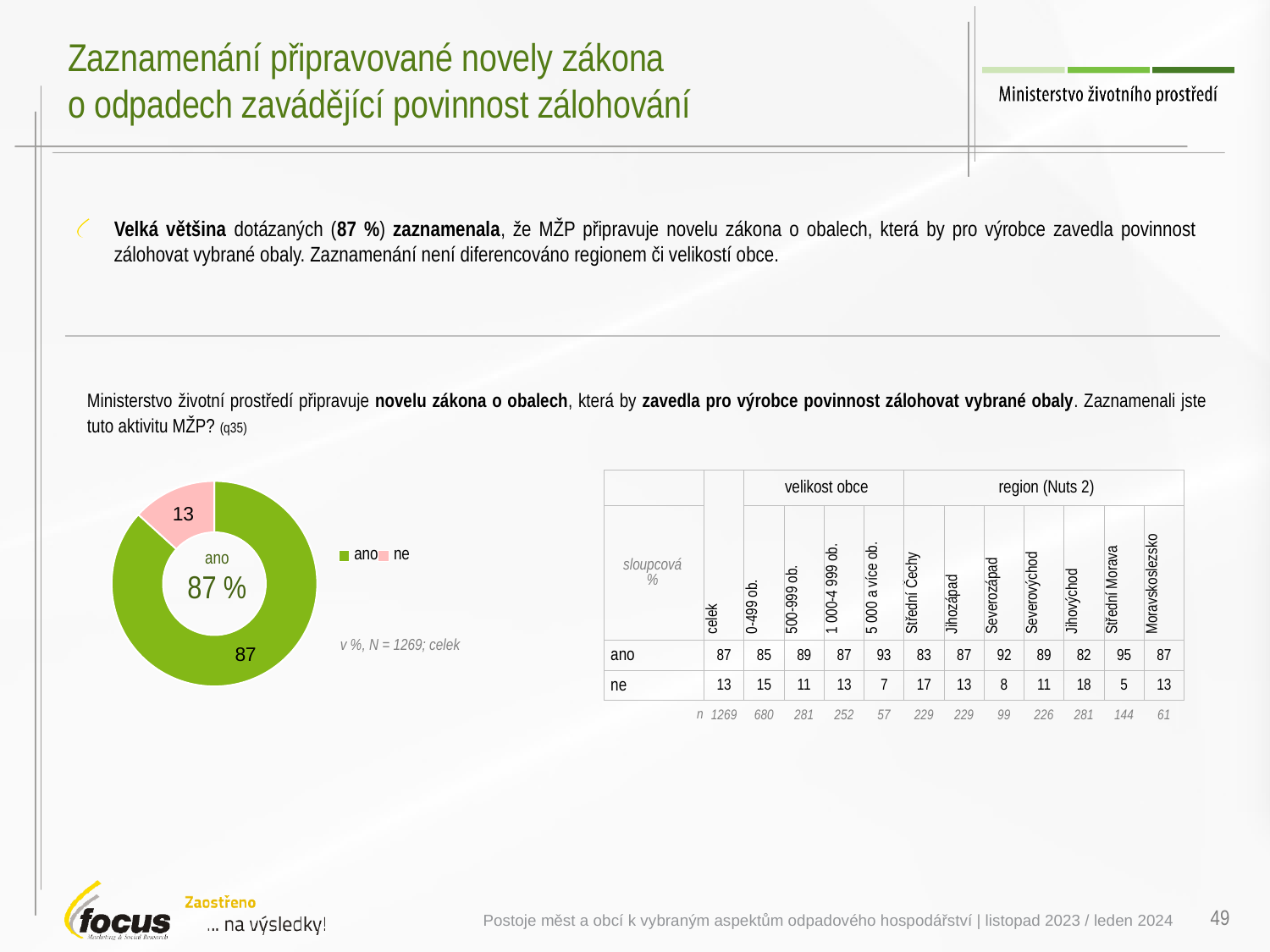

# Zaznamenání připravované novely zákona o odpadech zavádějící povinnost zálohování
Velká většina dotázaných (87 %) zaznamenala, že MŽP připravuje novelu zákona o obalech, která by pro výrobce zavedla povinnost zálohovat vybrané obaly. Zaznamenání není diferencováno regionem či velikostí obce.

Ministerstvo životní prostředí připravuje novelu zákona o obalech, která by zavedla pro výrobce povinnost zálohovat vybrané obaly. Zaznamenali jste tuto aktivitu MŽP? (q35)

### Chart

| Category |  |
|---|---|
| ano | 86.74423191164 |
| ne | 13.25576808836 |
|  | celek | velikost obce |  |  |  | region (Nuts 2) |  |  |  |  |  |  |
| --- | --- | --- | --- | --- | --- | --- | --- | --- | --- | --- | --- | --- |
| sloupcová % | celek | 0-499 ob. | 500-999 ob. | 1 000-4 999 ob. | 5 000 a více ob. | Střední Čechy | Jihozápad | Severozápad | Severovýchod | Jihovýchod | Střední Morava | Moravskoslezsko |
| ano | 87 | 85 | 89 | 87 | 93 | 83 | 87 | 92 | 89 | 82 | 95 | 87 |
| ne | 13 | 15 | 11 | 13 | 7 | 17 | 13 | 8 | 11 | 18 | 5 | 13 |
| n | 1269 | 680 | 281 | 252 | 57 | 229 | 229 | 99 | 226 | 281 | 144 | 61 |
ano
87 %
v %, N = 1269; celek